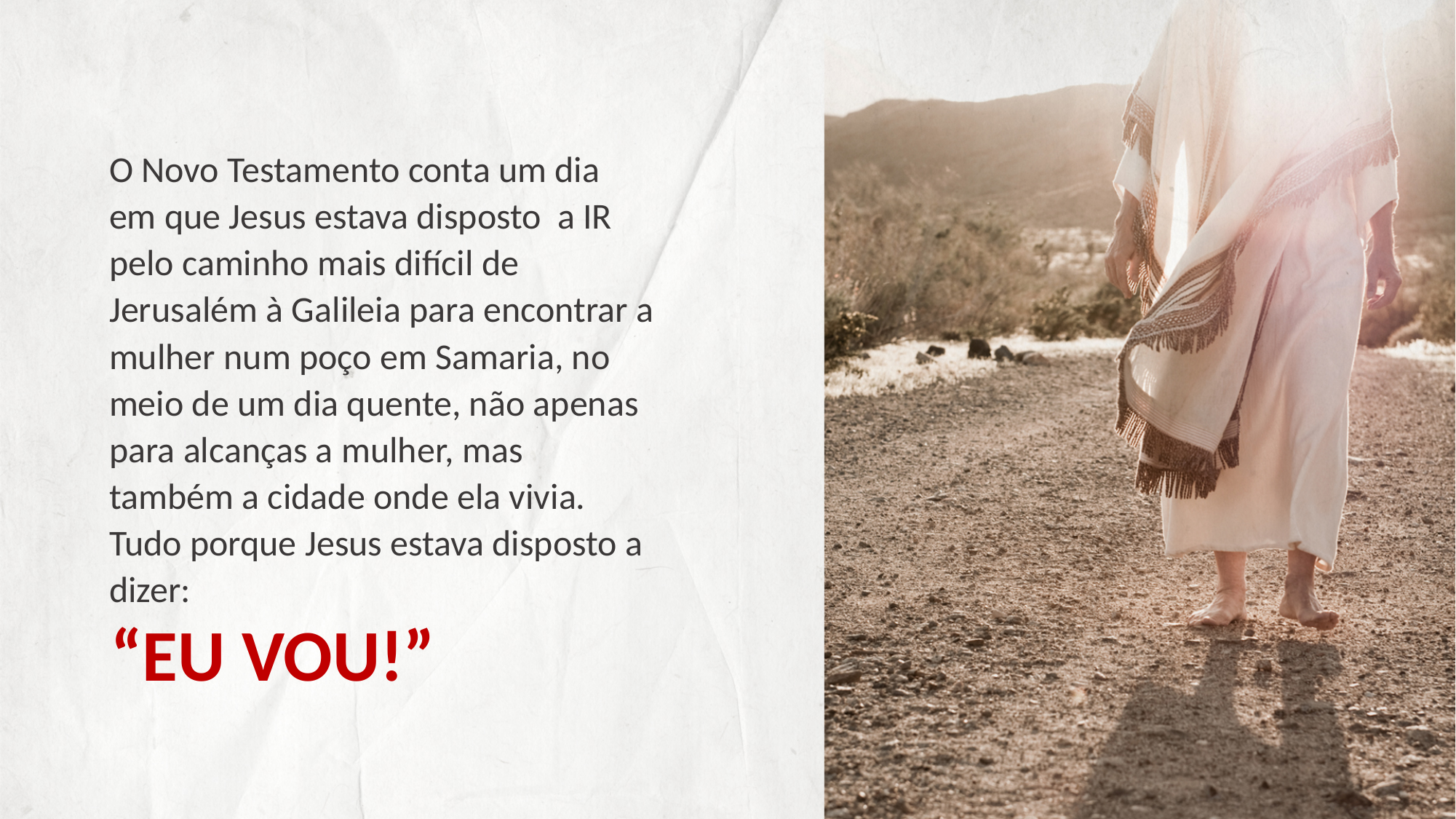

O Novo Testamento conta um dia em que Jesus estava disposto  a IR pelo caminho mais difícil de Jerusalém à Galileia para encontrar a mulher num poço em Samaria, no meio de um dia quente, não apenas para alcanças a mulher, mas também a cidade onde ela vivia. Tudo porque Jesus estava disposto a dizer:

“EU VOU!”